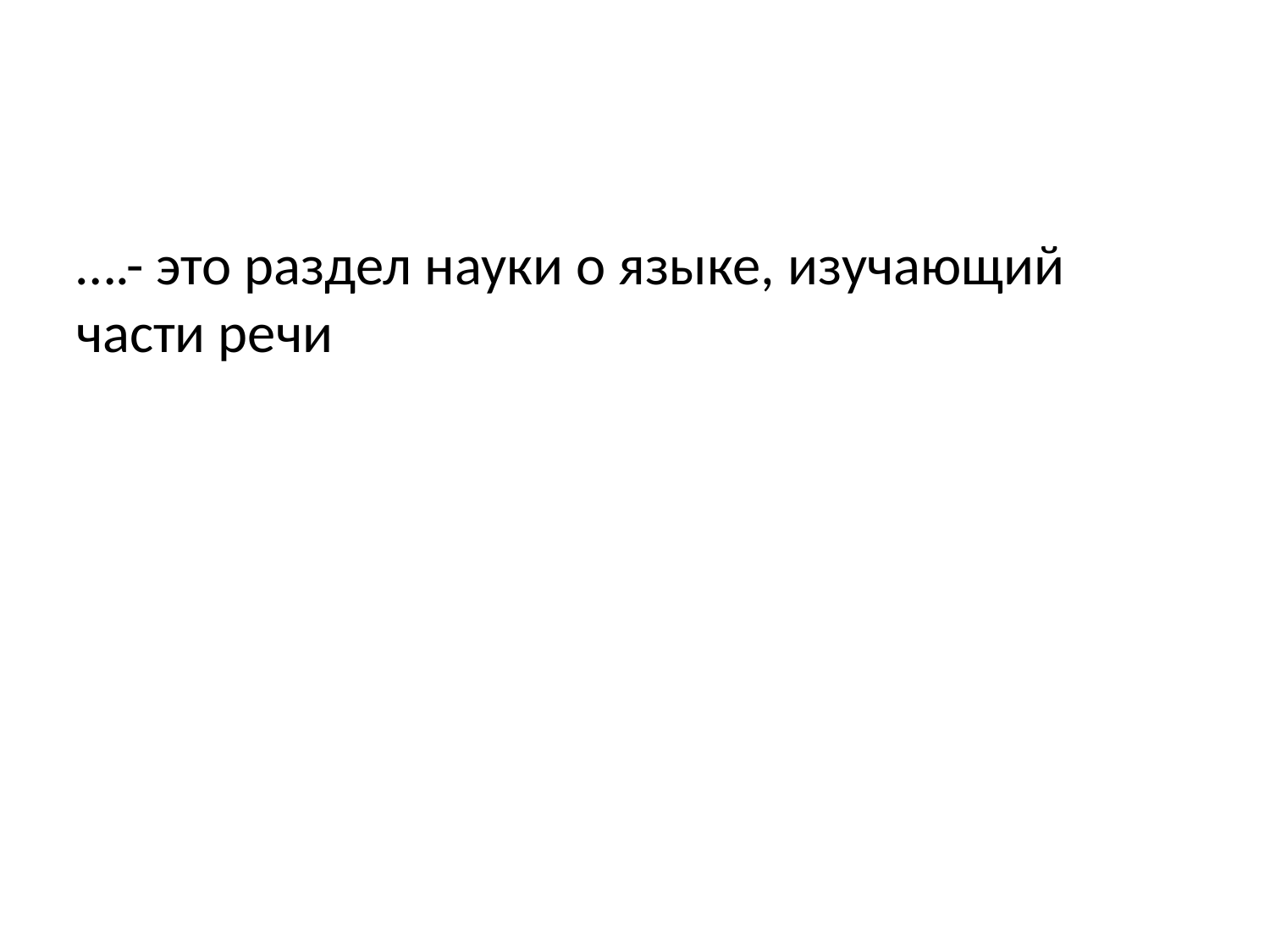

# Назовите пропущенное слово
….- это раздел науки о языке, изучающий части речи